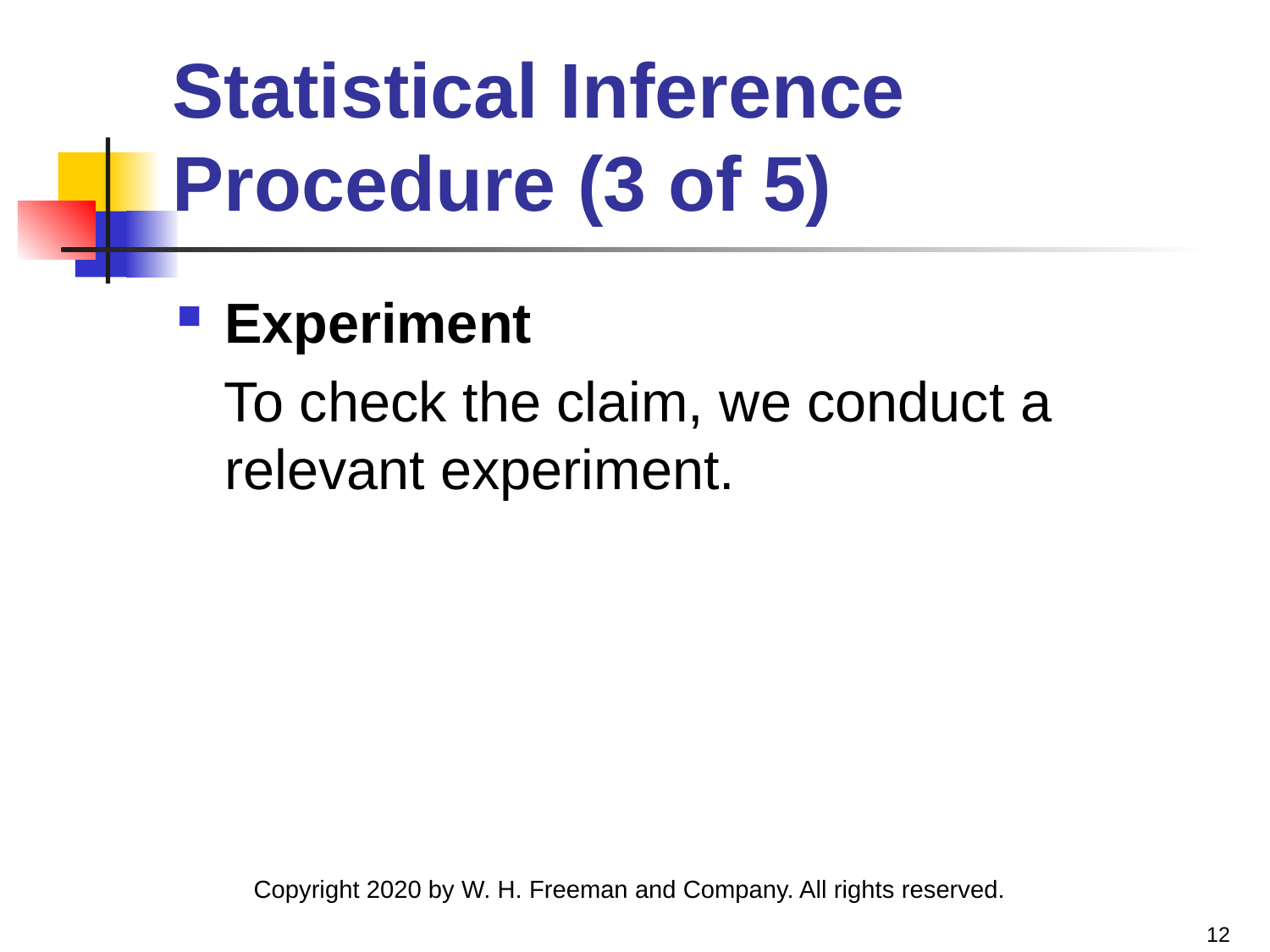

# Statistical Inference Procedure (3 of 5)
Experiment
To check the claim, we conduct a relevant experiment.